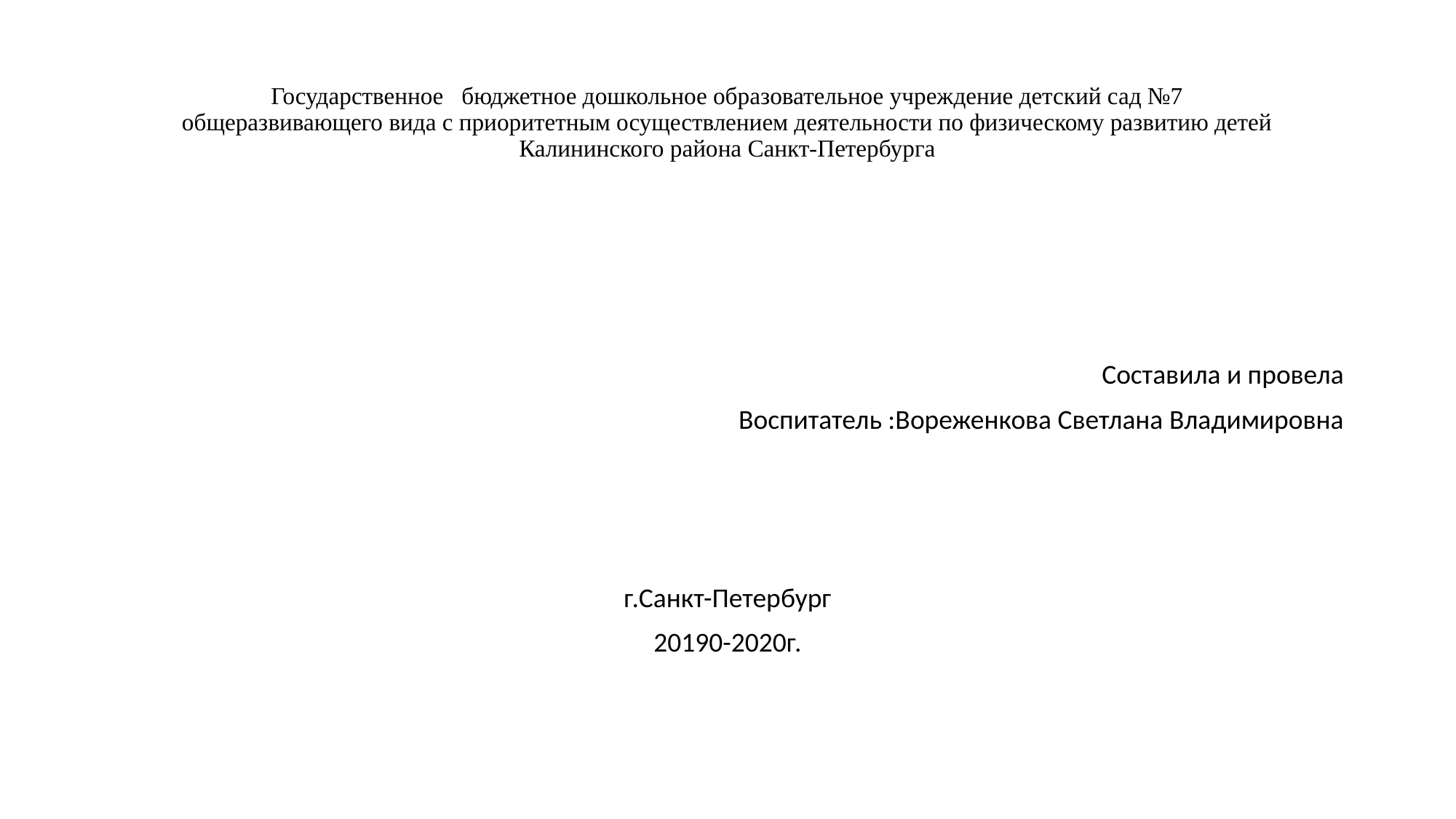

# Государственное   бюджетное дошкольное образовательное учреждение детский сад №7 общеразвивающего вида с приоритетным осуществлением деятельности по физическому развитию детей Калининского района Санкт-Петербурга

Составила и провела
Воспитатель :Вореженкова Светлана Владимировна

г.Санкт-Петербург
20190-2020г.